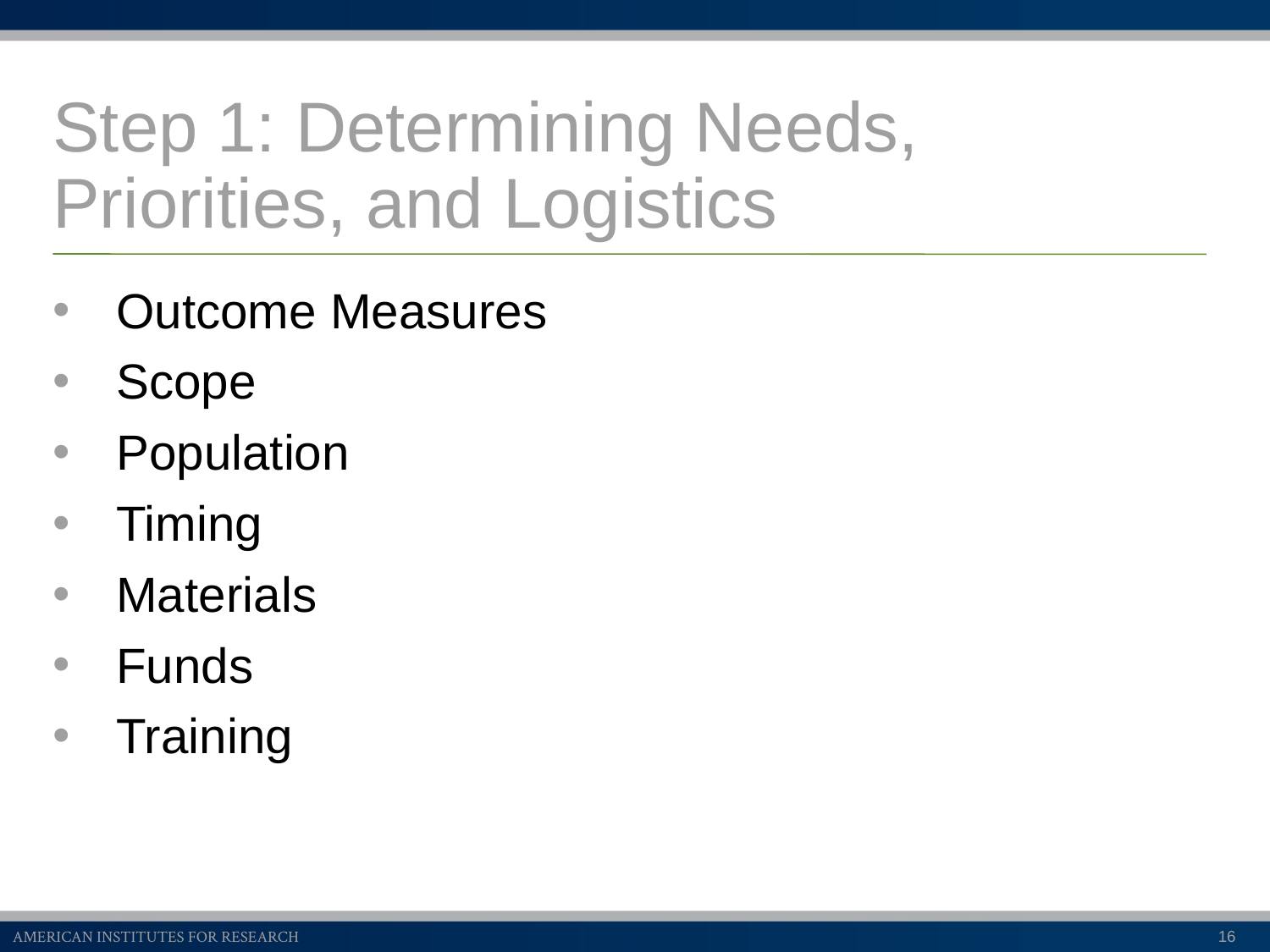

# Step 1: Determining Needs, Priorities, and Logistics
Outcome Measures
Scope
Population
Timing
Materials
Funds
Training
16